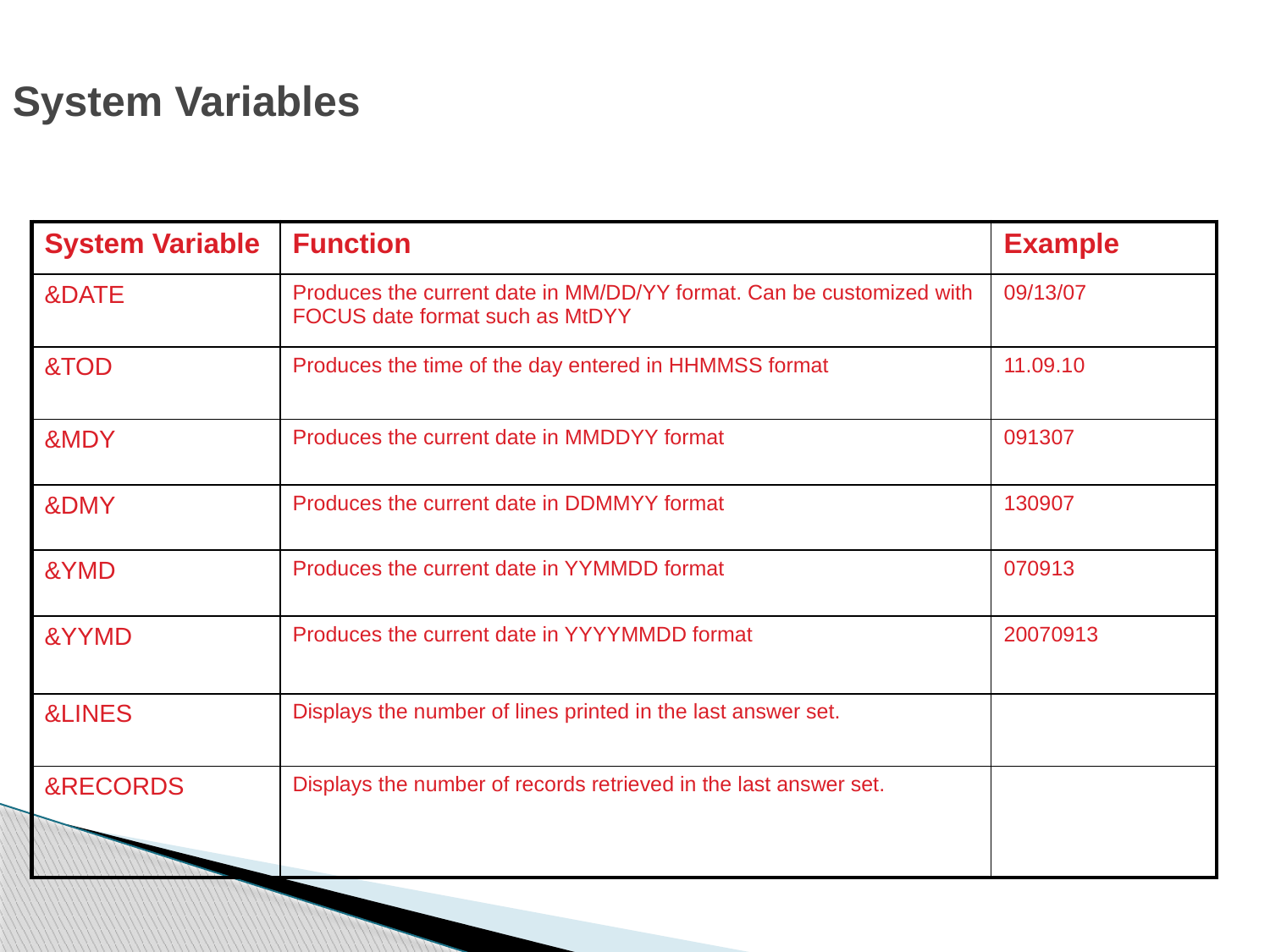

# System Variables
| System Variable | Function | Example |
| --- | --- | --- |
| &DATE | Produces the current date in MM/DD/YY format. Can be customized with FOCUS date format such as MtDYY | 09/13/07 |
| &TOD | Produces the time of the day entered in HHMMSS format | 11.09.10 |
| &MDY | Produces the current date in MMDDYY format | 091307 |
| &DMY | Produces the current date in DDMMYY format | 130907 |
| &YMD | Produces the current date in YYMMDD format | 070913 |
| &YYMD | Produces the current date in YYYYMMDD format | 20070913 |
| &LINES | Displays the number of lines printed in the last answer set. |  |
| &RECORDS | Displays the number of records retrieved in the last answer set. |  |
36